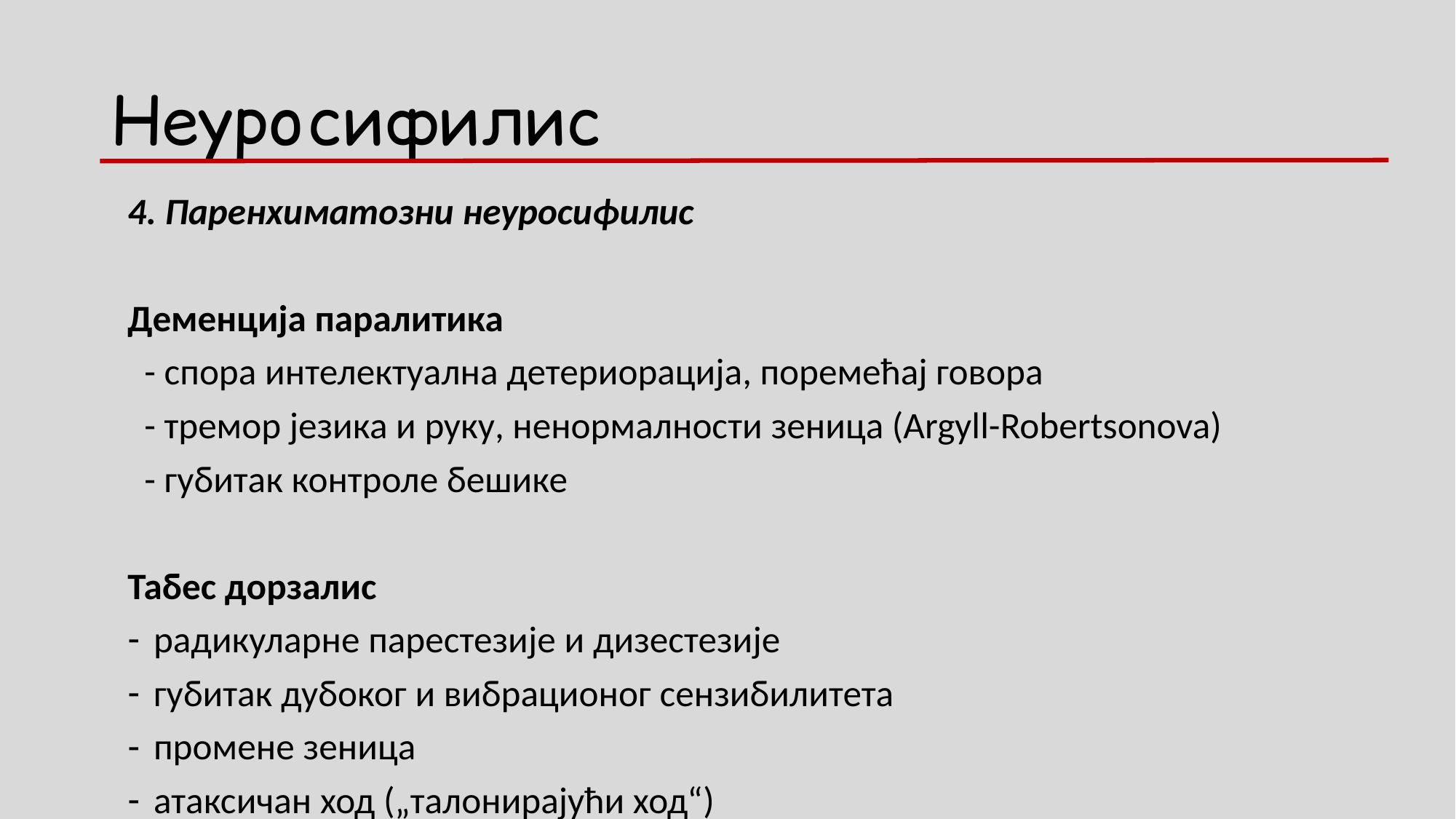

# Неуросифилис
4. Паренхиматозни неуросифилис

Деменција паралитика
  - спора интелектуална детериорација, поремећај говора
  - тремор језика и руку, ненормалности зеница (Argyll-Robertsonova)
  - губитак контроле бешике

Табес дорзалис
радикуларне парестезије и дизестезије
губитак дубоког и вибрационог сензибилитета
промене зеница
атаксичан ход („талонирајући ход“)